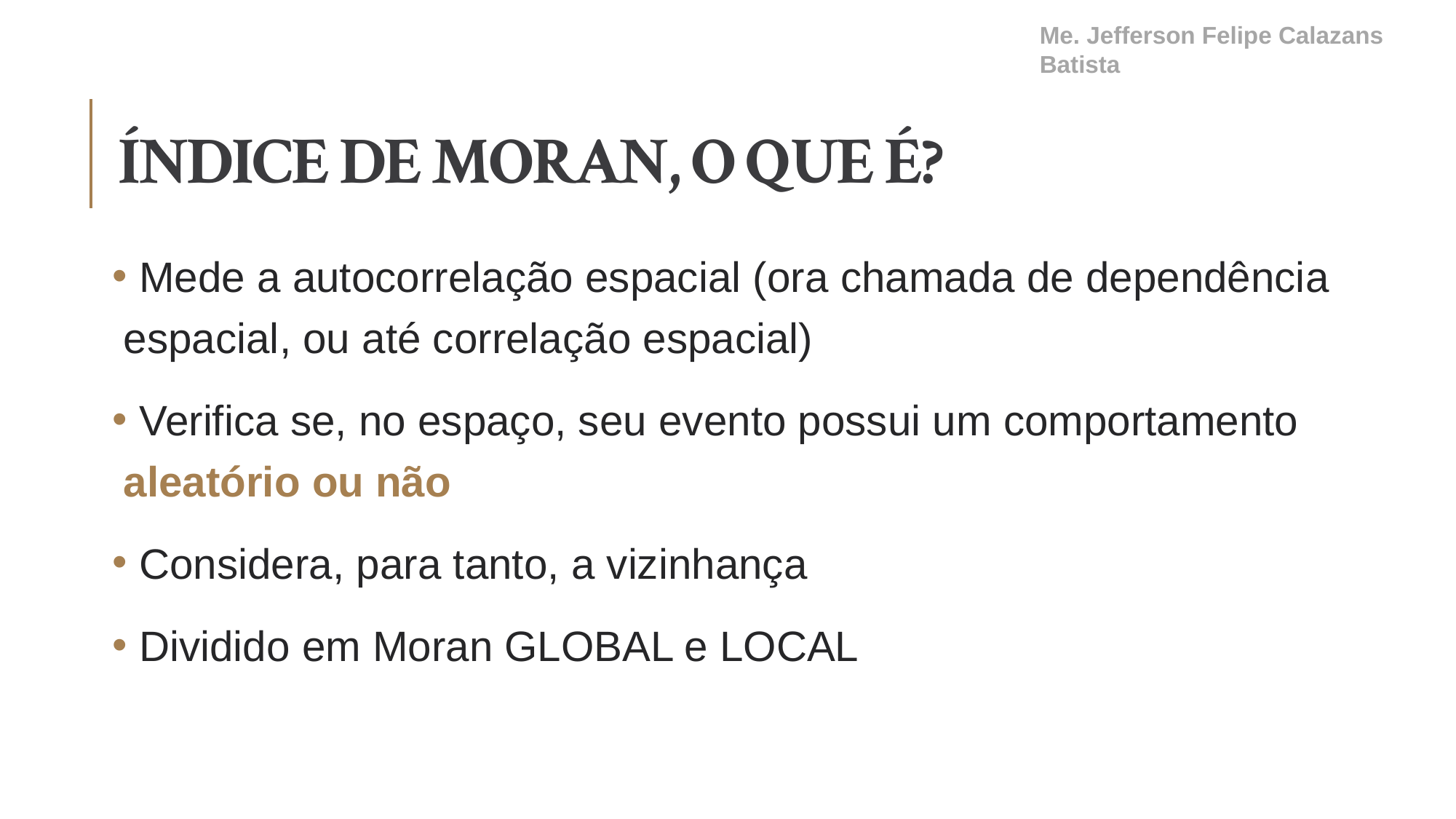

Me. Jefferson Felipe Calazans Batista
# ÍNDICE DE MORAN, o que é?
 Mede a autocorrelação espacial (ora chamada de dependência espacial, ou até correlação espacial)
 Verifica se, no espaço, seu evento possui um comportamento aleatório ou não
 Considera, para tanto, a vizinhança
 Dividido em Moran GLOBAL e LOCAL